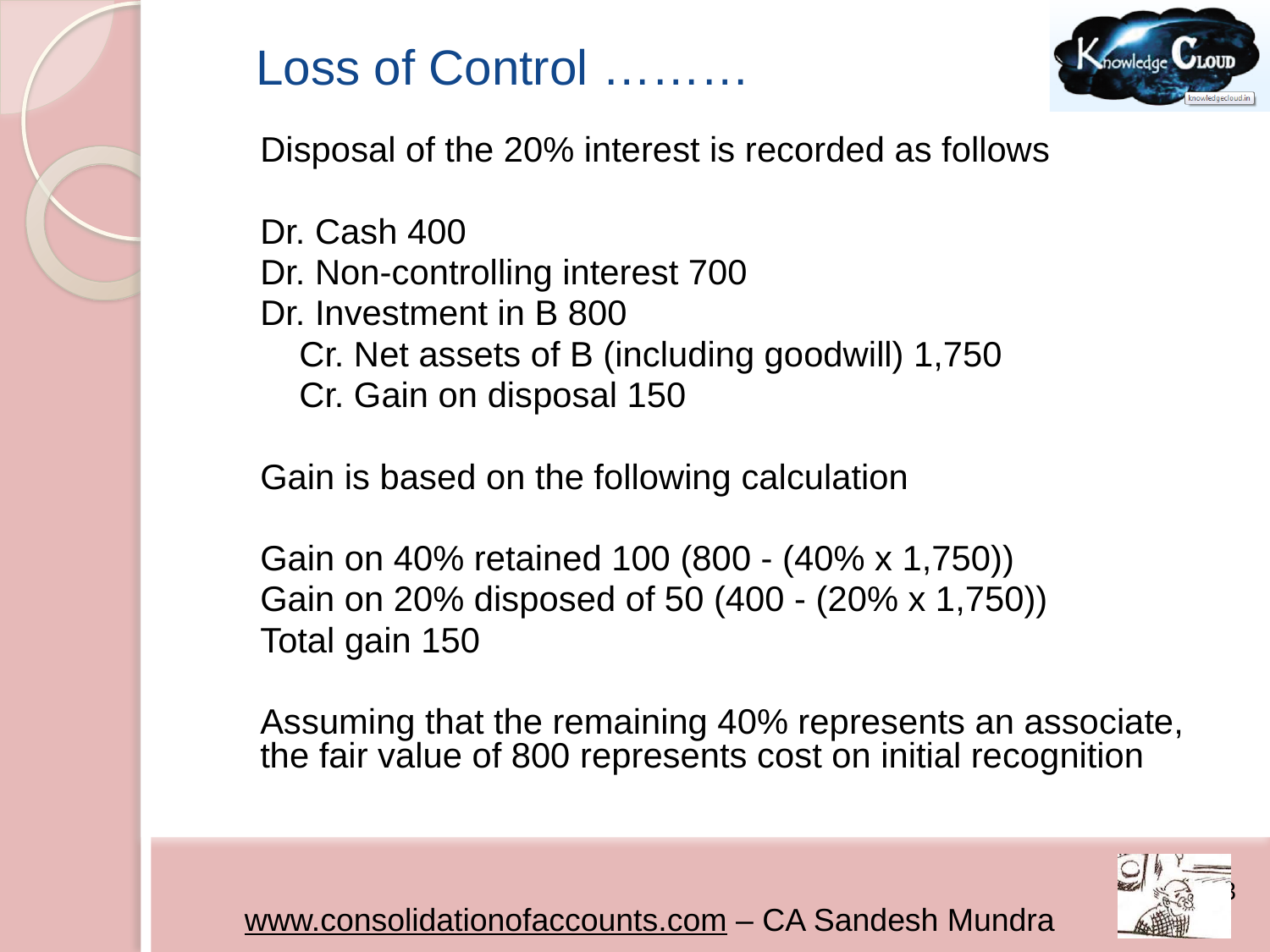

# Loss of Control ………
Disposal of the 20% interest is recorded as follows

Dr. Cash 400
Dr. Non-controlling interest 700
Dr. Investment in B 800
    Cr. Net assets of B (including goodwill) 1,750
    Cr. Gain on disposal 150

Gain is based on the following calculation

Gain on 40% retained 100 (800 - (40% x 1,750))
Gain on 20% disposed of 50 (400 - (20% x 1,750))
Total gain 150

Assuming that the remaining 40% represents an associate, the fair value of 800 represents cost on initial recognition
53